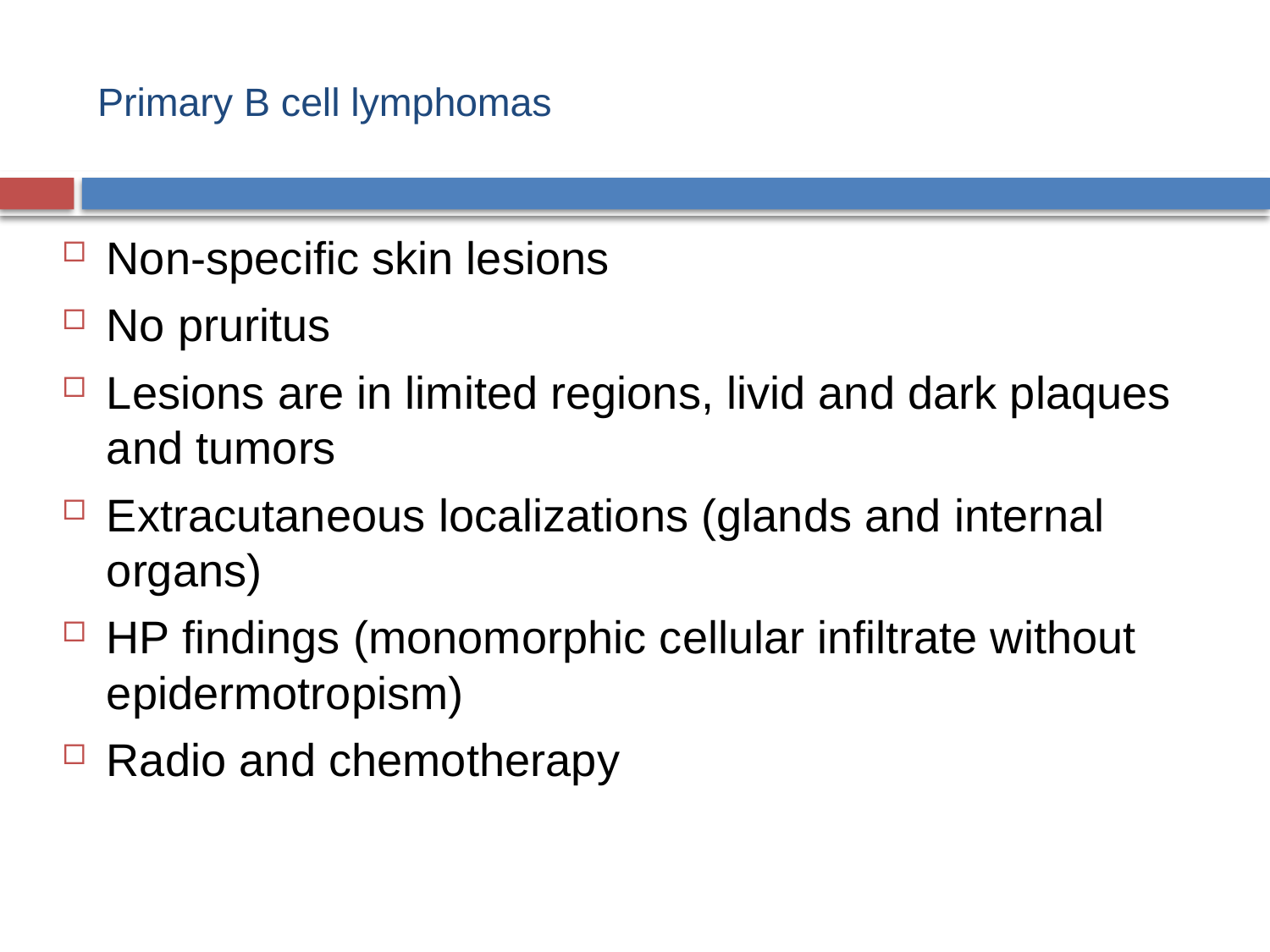

# Primary B cell lymphomas
Non-specific skin lesions
No pruritus
Lesions are in limited regions, livid and dark plaques and tumors
Extracutaneous localizations (glands and internal organs)
HP findings (monomorphic cellular infiltrate without epidermotropism)
Radio and chemotherapy